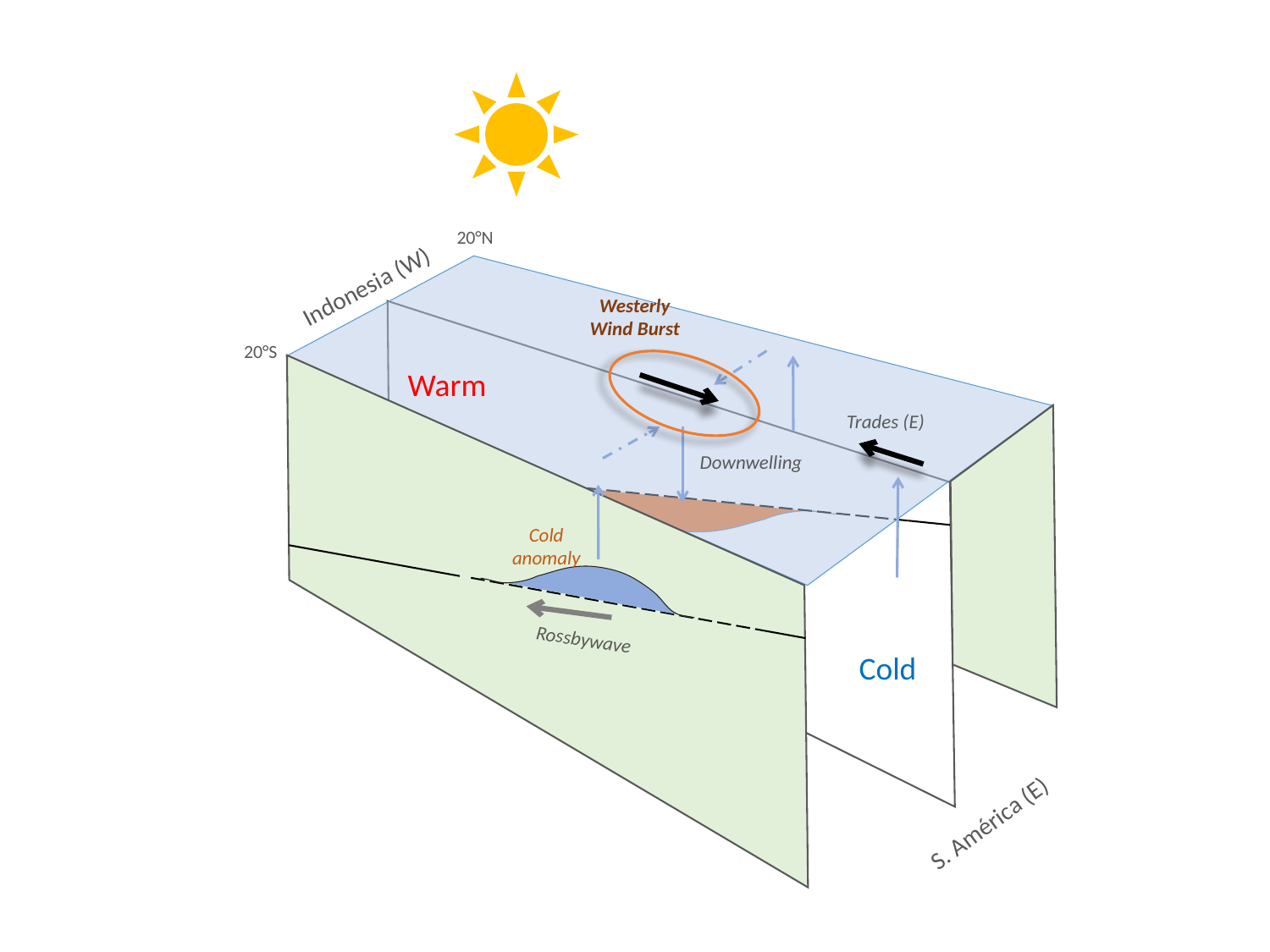

20°N

Indonesia (W)
Westerly Wind Burst

20°S

Warm
Trades (E)

Downwelling

200 m
Cold anomaly

Rossbywave
Cold
S. América (E)